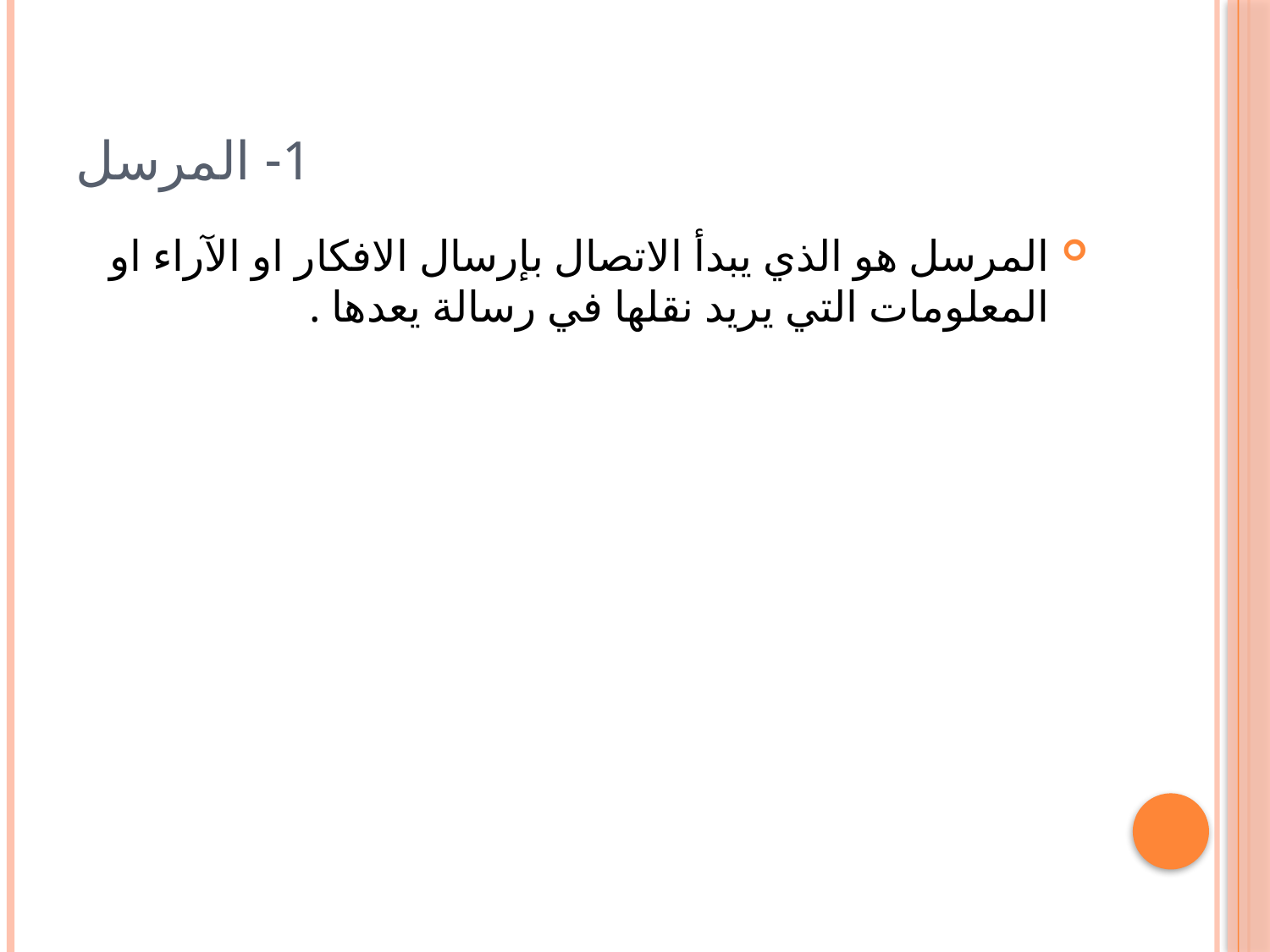

# 1- المرسل
المرسل هو الذي يبدأ الاتصال بإرسال الافكار او الآراء او المعلومات التي يريد نقلها في رسالة يعدها .